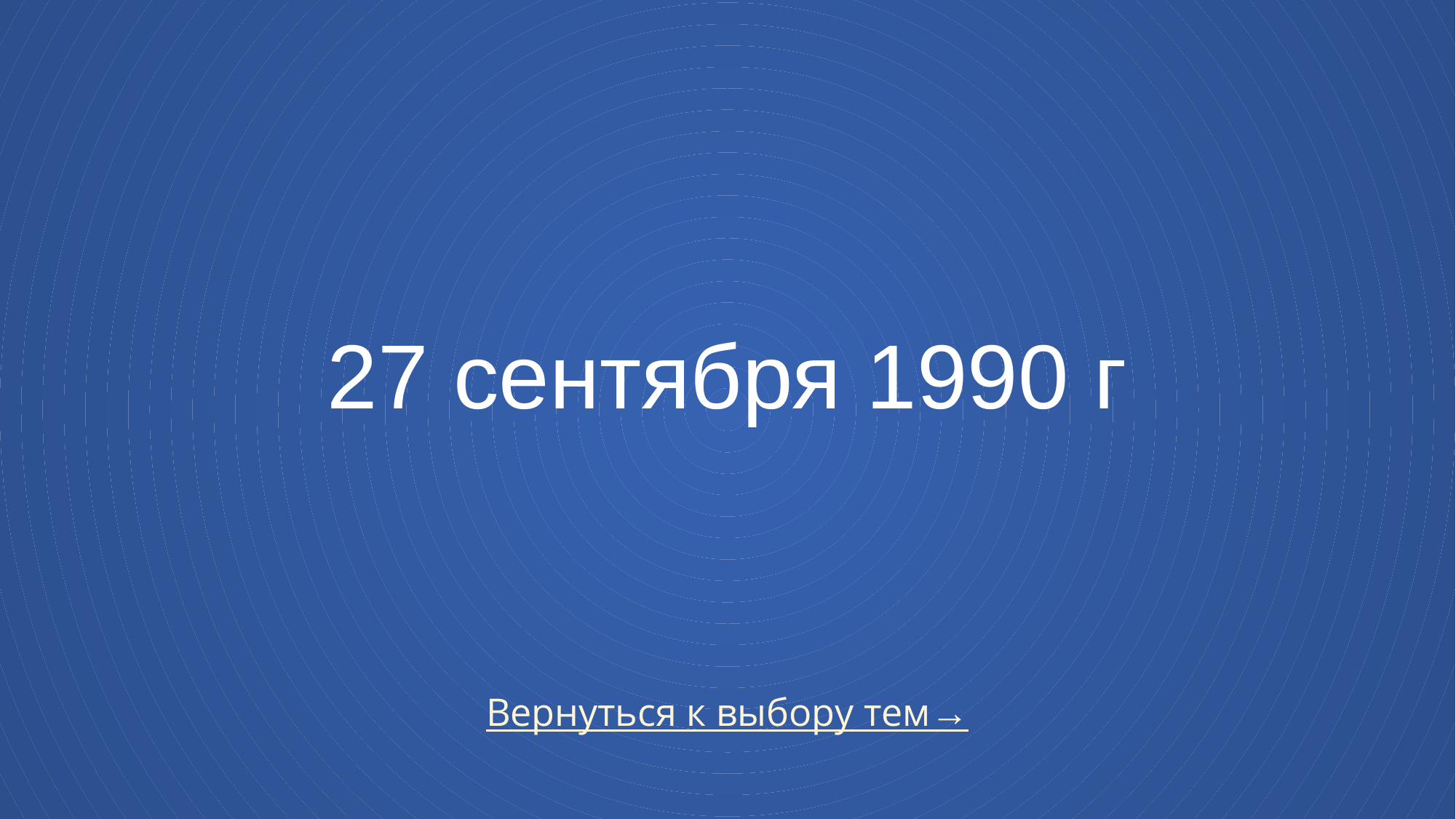

# 27 сентября 1990 г
Вернуться к выбору тем→